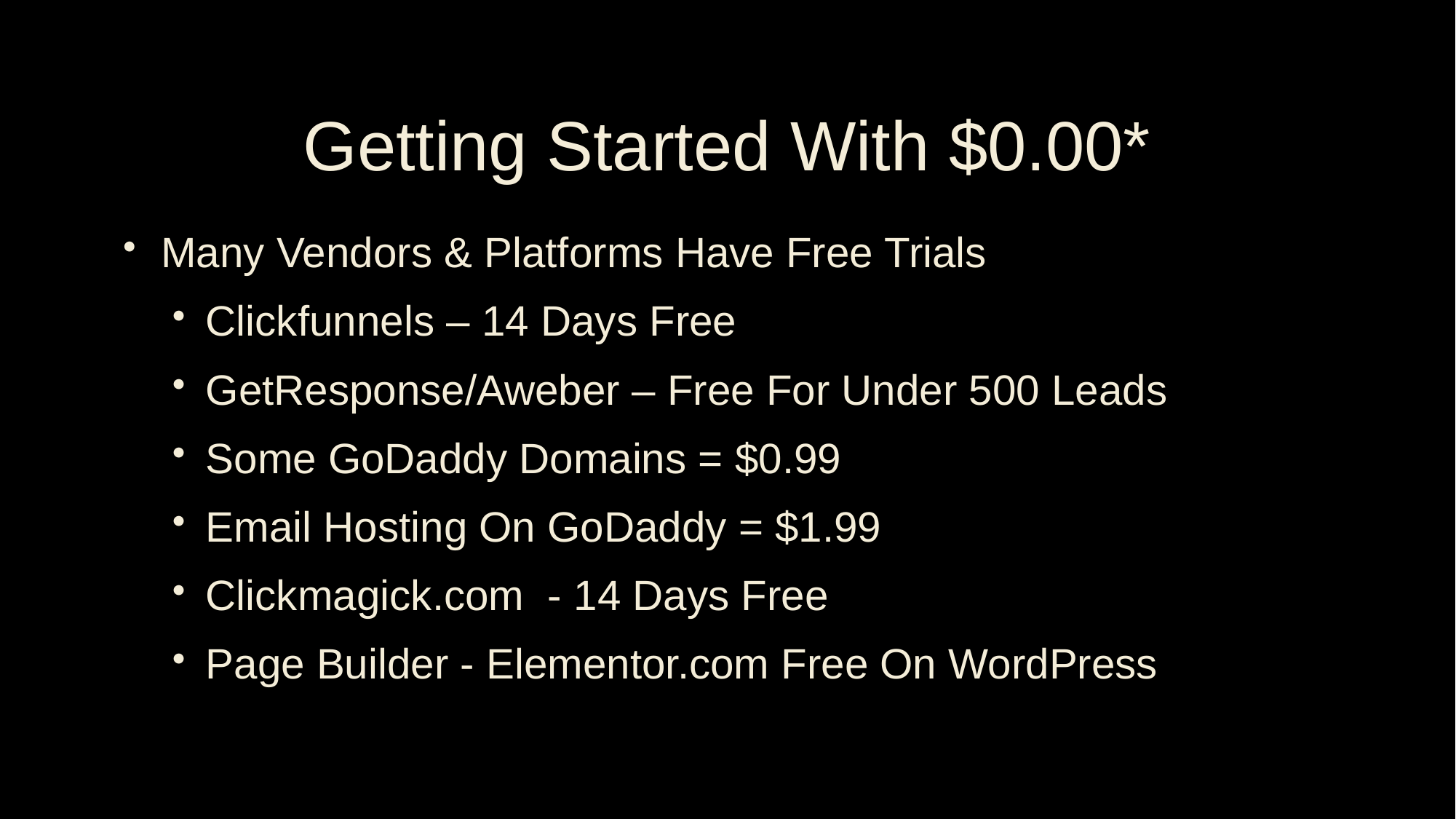

# Getting Started With $0.00*
Many Vendors & Platforms Have Free Trials
Clickfunnels – 14 Days Free
GetResponse/Aweber – Free For Under 500 Leads
Some GoDaddy Domains = $0.99
Email Hosting On GoDaddy = $1.99
Clickmagick.com  - 14 Days Free
Page Builder - Elementor.com Free On WordPress